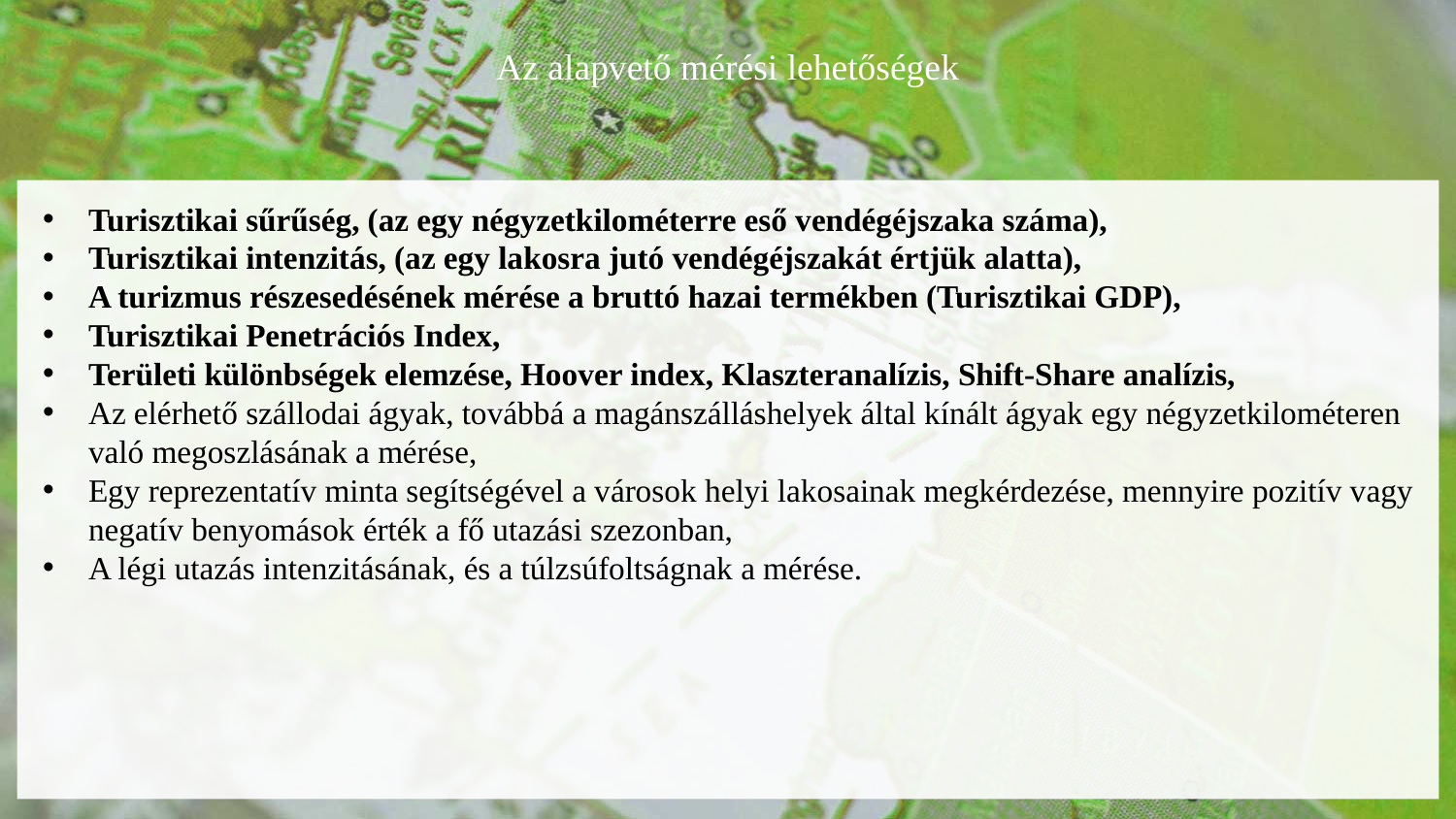

Az alapvető mérési lehetőségek

Turisztikai sűrűség, (az egy négyzetkilométerre eső vendégéjszaka száma),
Turisztikai intenzitás, (az egy lakosra jutó vendégéjszakát értjük alatta),
A turizmus részesedésének mérése a bruttó hazai termékben (Turisztikai GDP),
Turisztikai Penetrációs Index,
Területi különbségek elemzése, Hoover index, Klaszteranalízis, Shift-Share analízis,
Az elérhető szállodai ágyak, továbbá a magánszálláshelyek által kínált ágyak egy négyzetkilométeren való megoszlásának a mérése,
Egy reprezentatív minta segítségével a városok helyi lakosainak megkérdezése, mennyire pozitív vagy negatív benyomások érték a fő utazási szezonban,
A légi utazás intenzitásának, és a túlzsúfoltságnak a mérése.